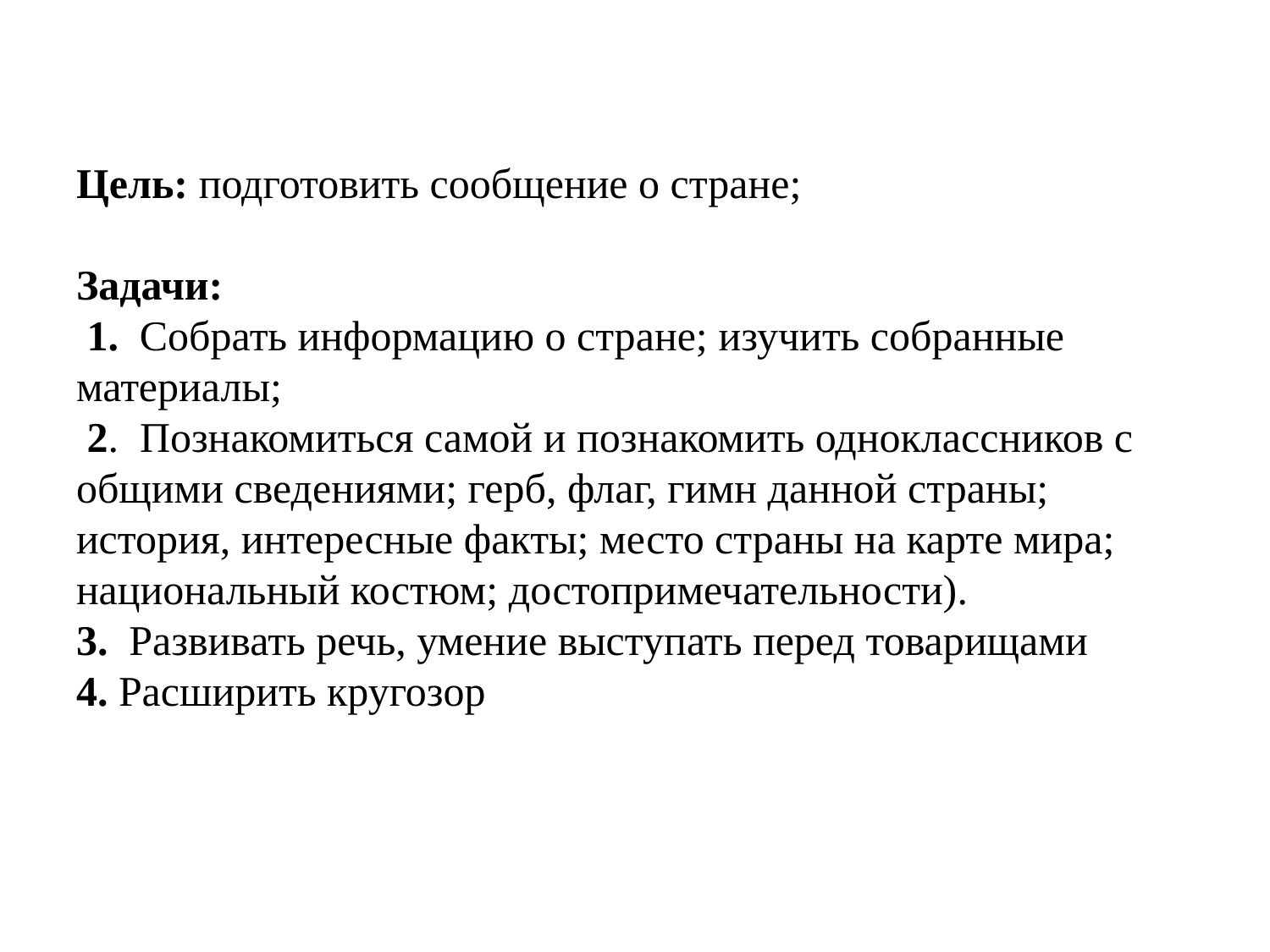

# Цель: подготовить сообщение о стране; Задачи: 1.  Собрать информацию о стране; изучить собранные материалы;  2.  Познакомиться самой и познакомить одноклассников с общими сведениями; герб, флаг, гимн данной страны; история, интересные факты; место страны на карте мира; национальный костюм; достопримечательности). 3.  Развивать речь, умение выступать перед товарищами 4. Расширить кругозор